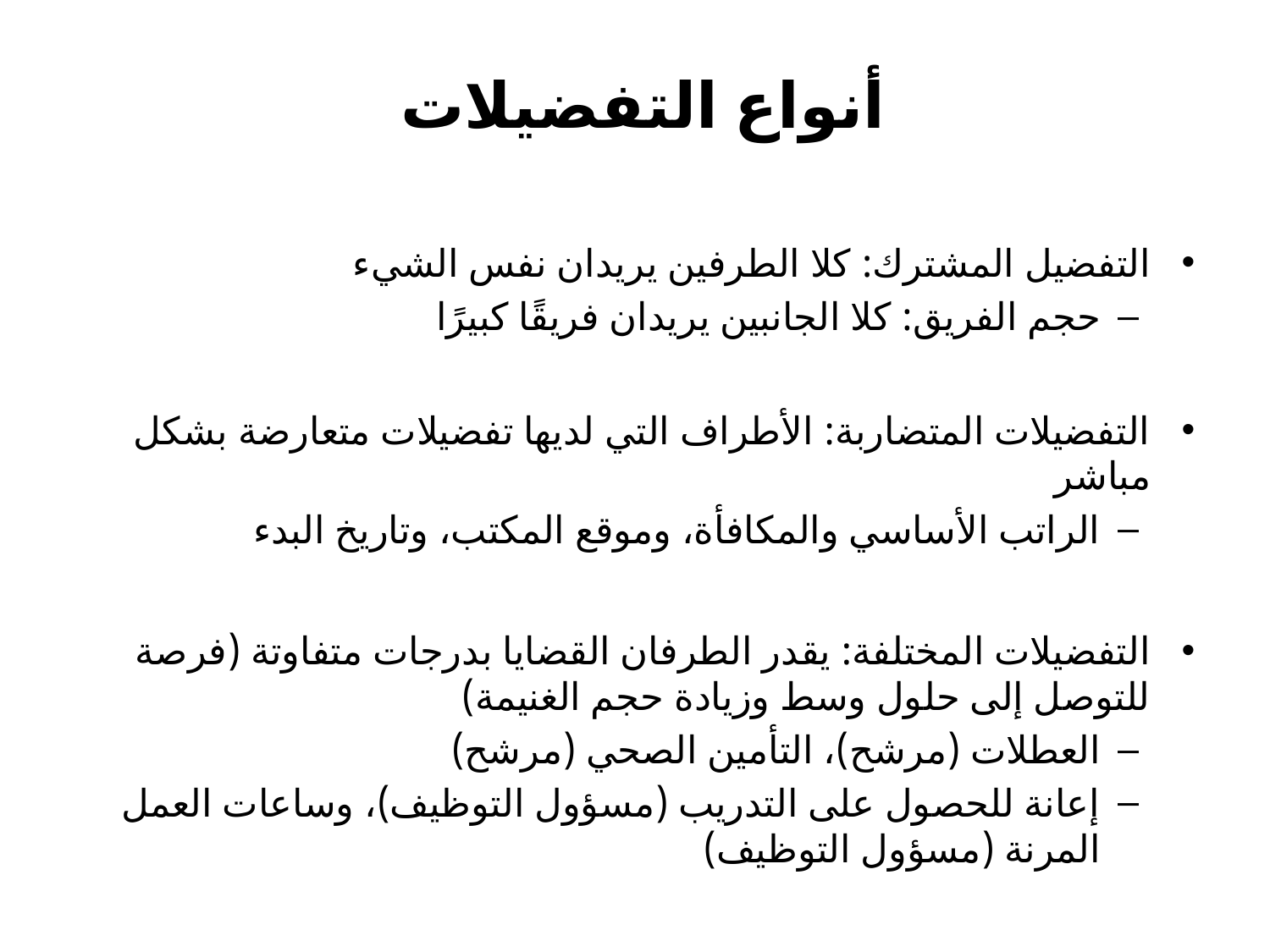

أنواع التفضيلات
التفضيل المشترك: كلا الطرفين يريدان نفس الشيء
حجم الفريق: كلا الجانبين يريدان فريقًا كبيرًا

التفضيلات المتضاربة: الأطراف التي لديها تفضيلات متعارضة بشكل مباشر
الراتب الأساسي والمكافأة، وموقع المكتب، وتاريخ البدء

التفضيلات المختلفة: يقدر الطرفان القضايا بدرجات متفاوتة (فرصة للتوصل إلى حلول وسط وزيادة حجم الغنيمة)
العطلات (مرشح)، التأمين الصحي (مرشح)
إعانة للحصول على التدريب (مسؤول التوظيف)، وساعات العمل المرنة (مسؤول التوظيف)